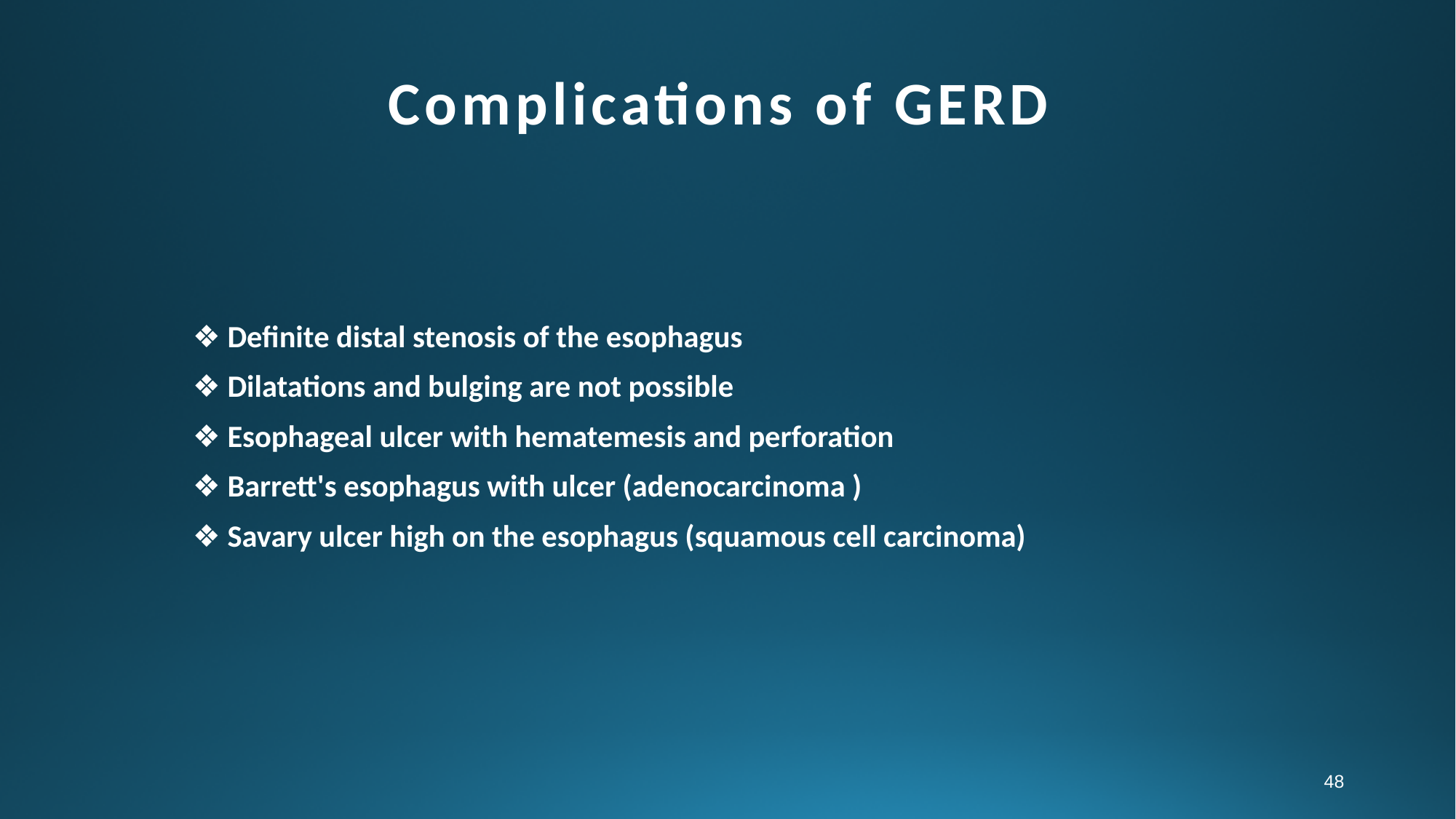

# Complications of GERD

❖ Definite distal stenosis of the esophagus
❖ Dilatations and bulging are not possible
❖ Esophageal ulcer with hematemesis and perforation
❖ Barrett's esophagus with ulcer (adenocarcinoma )
❖ Savary ulcer high on the esophagus (squamous cell carcinoma)
48